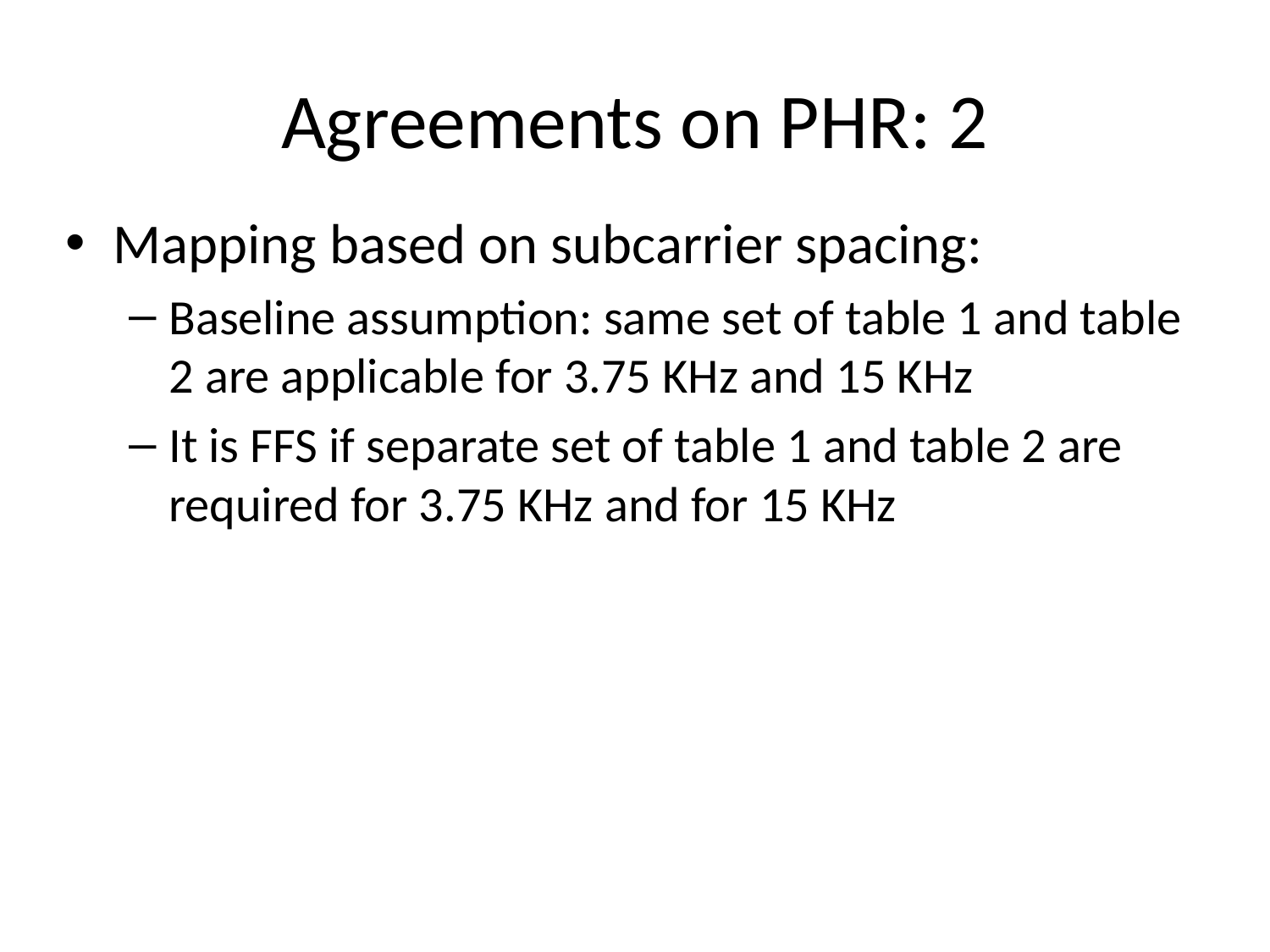

# Agreements on PHR: 2
Mapping based on subcarrier spacing:
Baseline assumption: same set of table 1 and table 2 are applicable for 3.75 KHz and 15 KHz
It is FFS if separate set of table 1 and table 2 are required for 3.75 KHz and for 15 KHz